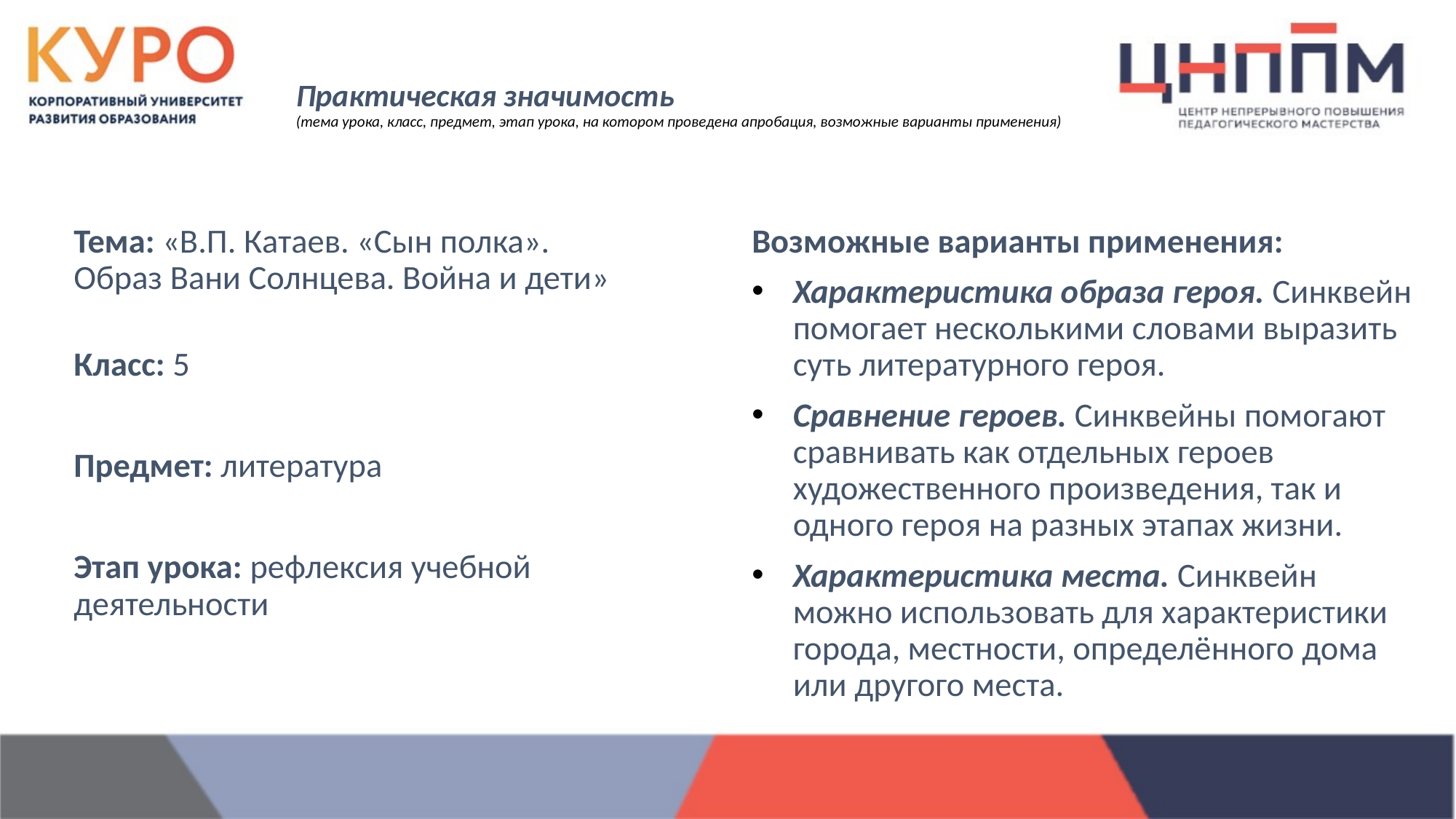

# Практическая значимость
(тема урока, класс, предмет, этап урока, на котором проведена апробация, возможные варианты применения)
Тема: «В.П. Катаев. «Сын полка».
Образ Вани Солнцева. Война и дети»
Класс: 5

Предмет: литература

Этап урока: рефлексия учебной
деятельности

Возможные варианты применения:
Характеристика образа героя. Синквейн помогает несколькими словами выразить суть литературного героя.
Сравнение героев. Синквейны помогают сравнивать как отдельных героев художественного произведения, так и одного героя на разных этапах жизни.
Характеристика места. Синквейн можно использовать для характеристики города, местности, определённого дома или другого места.